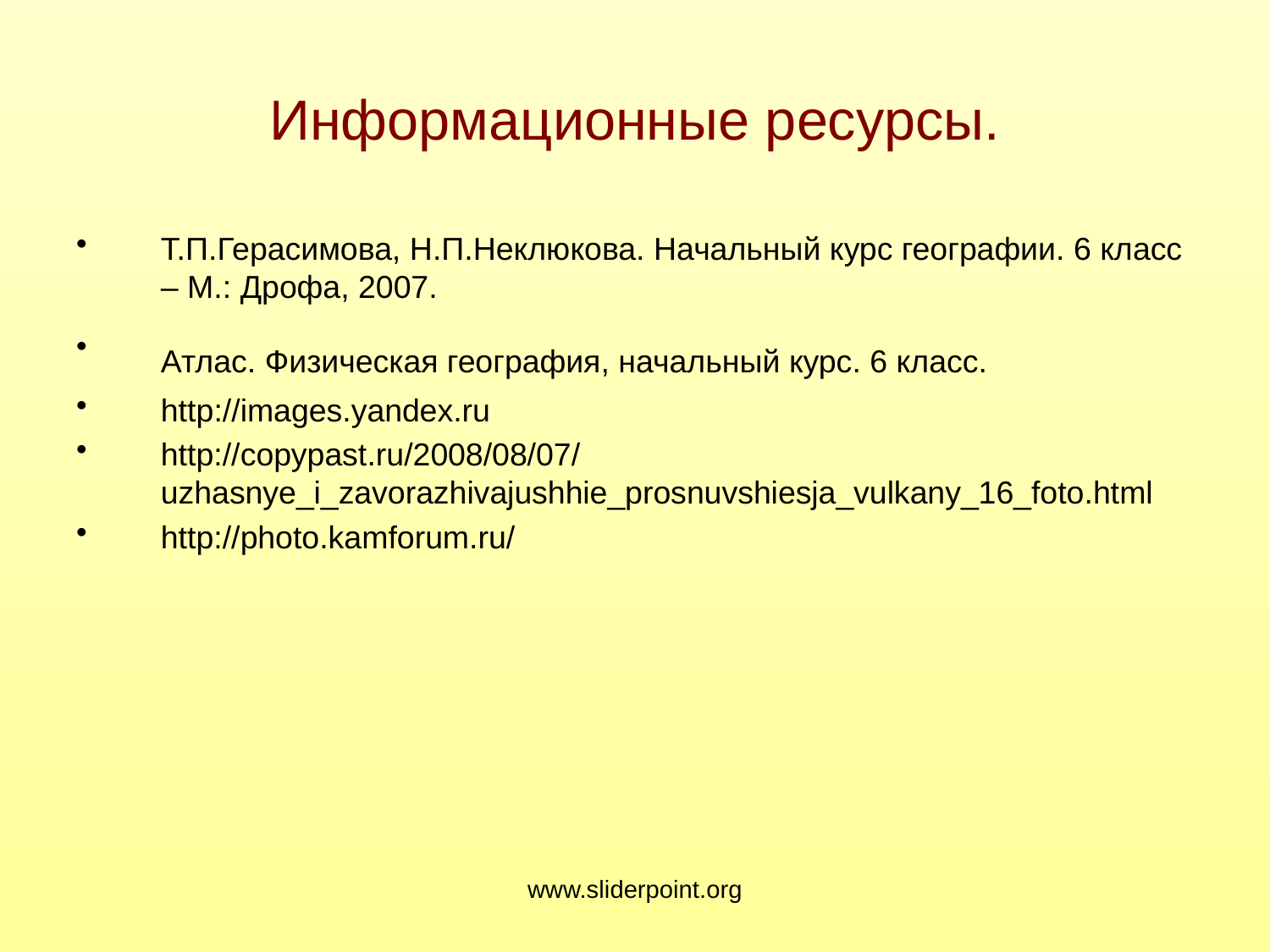

# Информационные ресурсы.
Т.П.Герасимова, Н.П.Неклюкова. Начальный курс географии. 6 класс – М.: Дрофа, 2007.
Атлас. Физическая география, начальный курс. 6 класс.
http://images.yandex.ru
http://copypast.ru/2008/08/07/uzhasnye_i_zavorazhivajushhie_prosnuvshiesja_vulkany_16_foto.html
http://photo.kamforum.ru/
www.sliderpoint.org